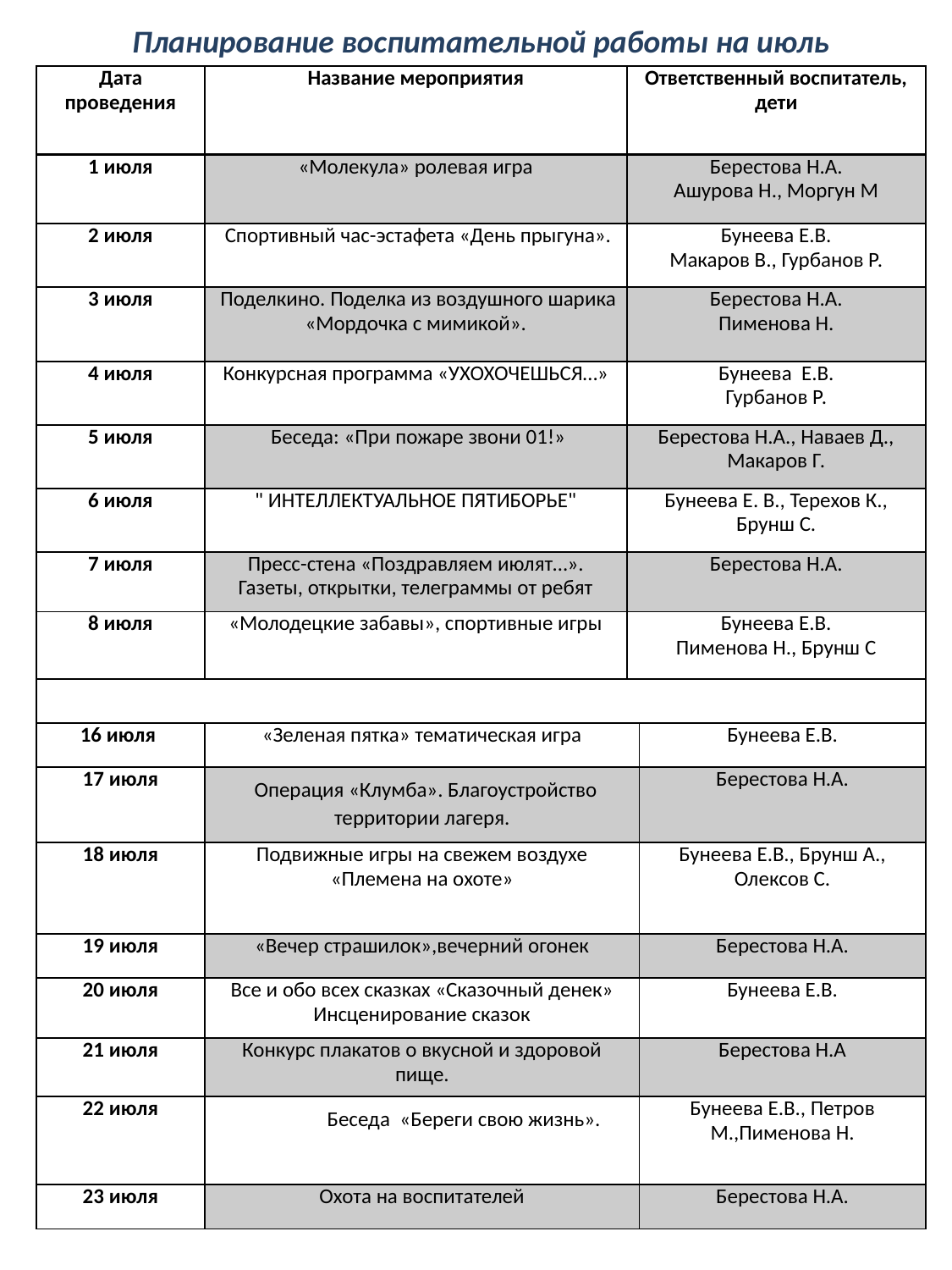

Планирование воспитательной работы на июль
| Дата проведения | Название мероприятия | Ответственный воспитатель, дети |  |
| --- | --- | --- | --- |
| 1 июля | «Молекула» ролевая игра | Берестова Н.А. Ашурова Н., Моргун М |  |
| 2 июля | Спортивный час-эстафета «День прыгуна». | Бунеева Е.В. Макаров В., Гурбанов Р. |  |
| 3 июля | Поделкино. Поделка из воздушного шарика «Мордочка с мимикой». | Берестова Н.А. Пименова Н. |  |
| 4 июля | Конкурсная программа «УХОХОЧЕШЬСЯ…» | Бунеева Е.В. Гурбанов Р. |  |
| 5 июля | Беседа: «При пожаре звони 01!» | Берестова Н.А., Наваев Д., Макаров Г. |  |
| 6 июля | " ИНТЕЛЛЕКТУАЛЬНОЕ ПЯТИБОРЬЕ" | Бунеева Е. В., Терехов К., Брунш С. |  |
| 7 июля | Пресс-стена «Поздравляем июлят…». Газеты, открытки, телеграммы от ребят | Берестова Н.А. |  |
| 8 июля | «Молодецкие забавы», спортивные игры | Бунеева Е.В. Пименова Н., Брунш С |  |
|  |  |  |  |
| 16 июля | «Зеленая пятка» тематическая игра |  | Бунеева Е.В. |
| 17 июля | Операция «Клумба». Благоустройство территории лагеря. |  | Берестова Н.А. |
| 18 июля | Подвижные игры на свежем воздухе «Племена на охоте» |  | Бунеева Е.В., Брунш А., Олексов С. |
| 19 июля | «Вечер страшилок»,вечерний огонек |  | Берестова Н.А. |
| 20 июля | Все и обо всех сказках «Сказочный денек» Инсценирование сказок |  | Бунеева Е.В. |
| 21 июля | Конкурс плакатов о вкусной и здоровой пище. |  | Берестова Н.А |
| 22 июля | Беседа «Береги свою жизнь». |  | Бунеева Е.В., Петров М.,Пименова Н. |
| 23 июля | Охота на воспитателей |  | Берестова Н.А. |